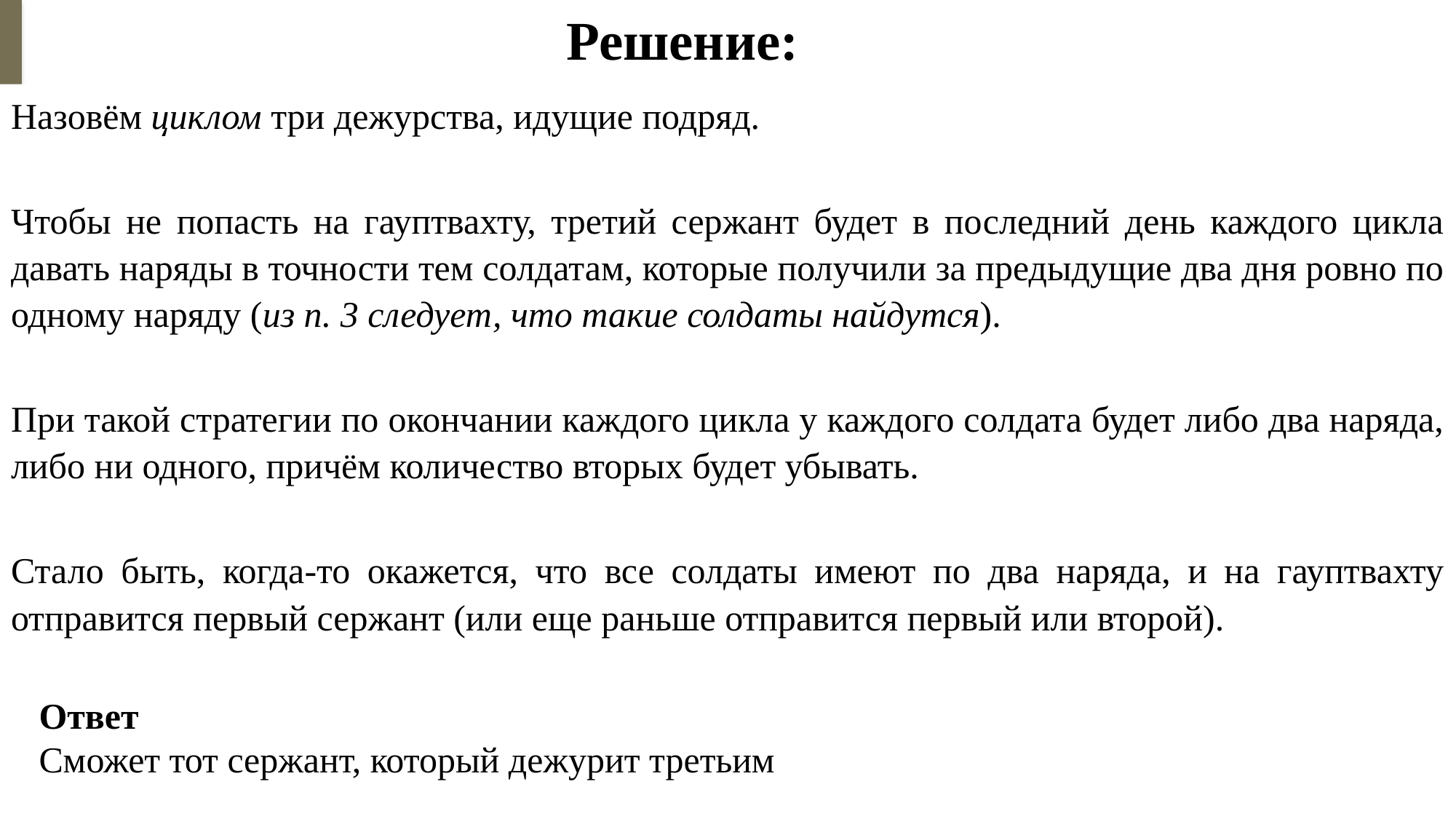

# Решение:
Назовём циклом три дежурства, идущие подряд.

Чтобы не попасть на гауптвахту, третий сержант будет в последний день каждого цикла давать наряды в точности тем солдатам, которые получили за предыдущие два дня ровно по одному наряду (из п. 3 следует, что такие солдаты найдутся).

При такой стратегии по окончании каждого цикла у каждого солдата будет либо два наряда, либо ни одного, причём количество вторых будет убывать.

Стало быть, когда-то окажется, что все солдаты имеют по два наряда, и на гауптвахту отправится первый сержант (или еще раньше отправится первый или второй).

Ответ
Сможет тот сержант, который дежурит третьим